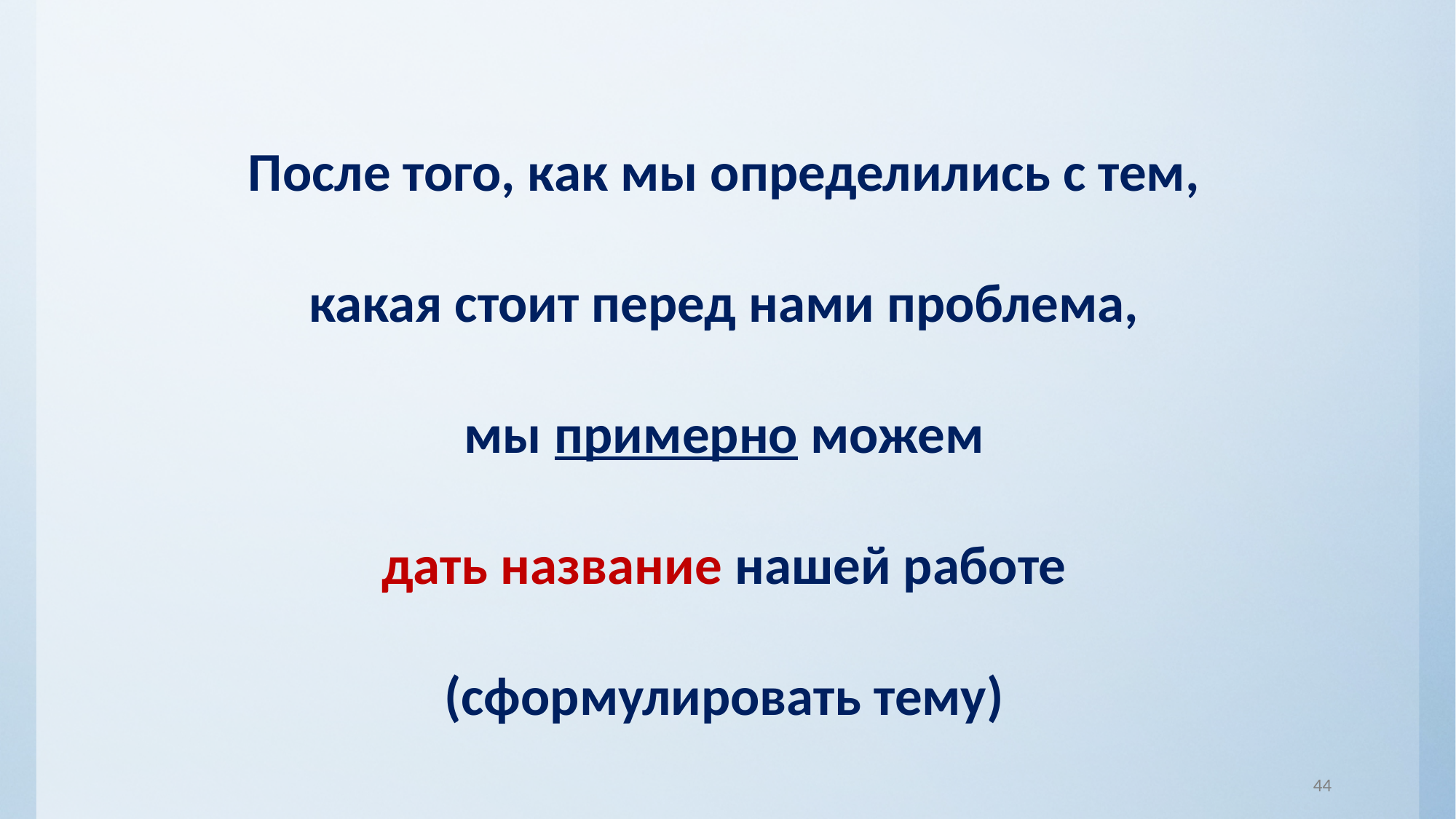

После того, как мы определились с тем,
какая стоит перед нами проблема,
мы примерно можем
дать название нашей работе
(сформулировать тему)
44